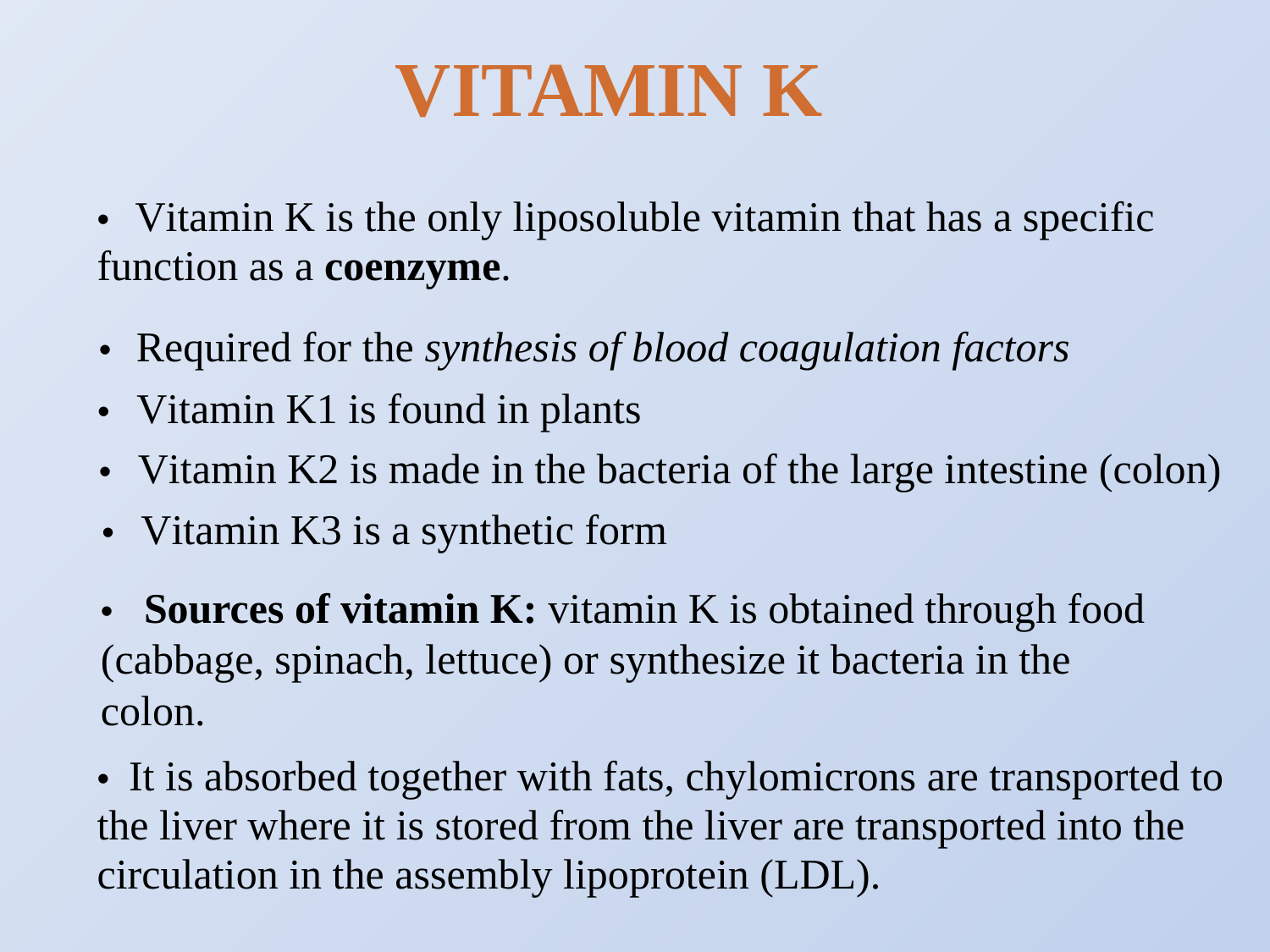

VITAMIN K
•   Vitamin K is the only liposoluble vitamin that has a specific function as a coenzyme.

•   Required for the synthesis of blood coagulation factors

•   Vitamin K1 is found in plants

•   Vitamin K2 is made in the bacteria of the large intestine (colon)

•   Vitamin K3 is a synthetic form

•   Sources of vitamin K: vitamin K is obtained through food (cabbage, spinach, lettuce) or synthesize it bacteria in the colon.

•  It is absorbed together with fats, chylomicrons are transported to the liver where it is stored from the liver are transported into the circulation in the assembly lipoprotein (LDL).